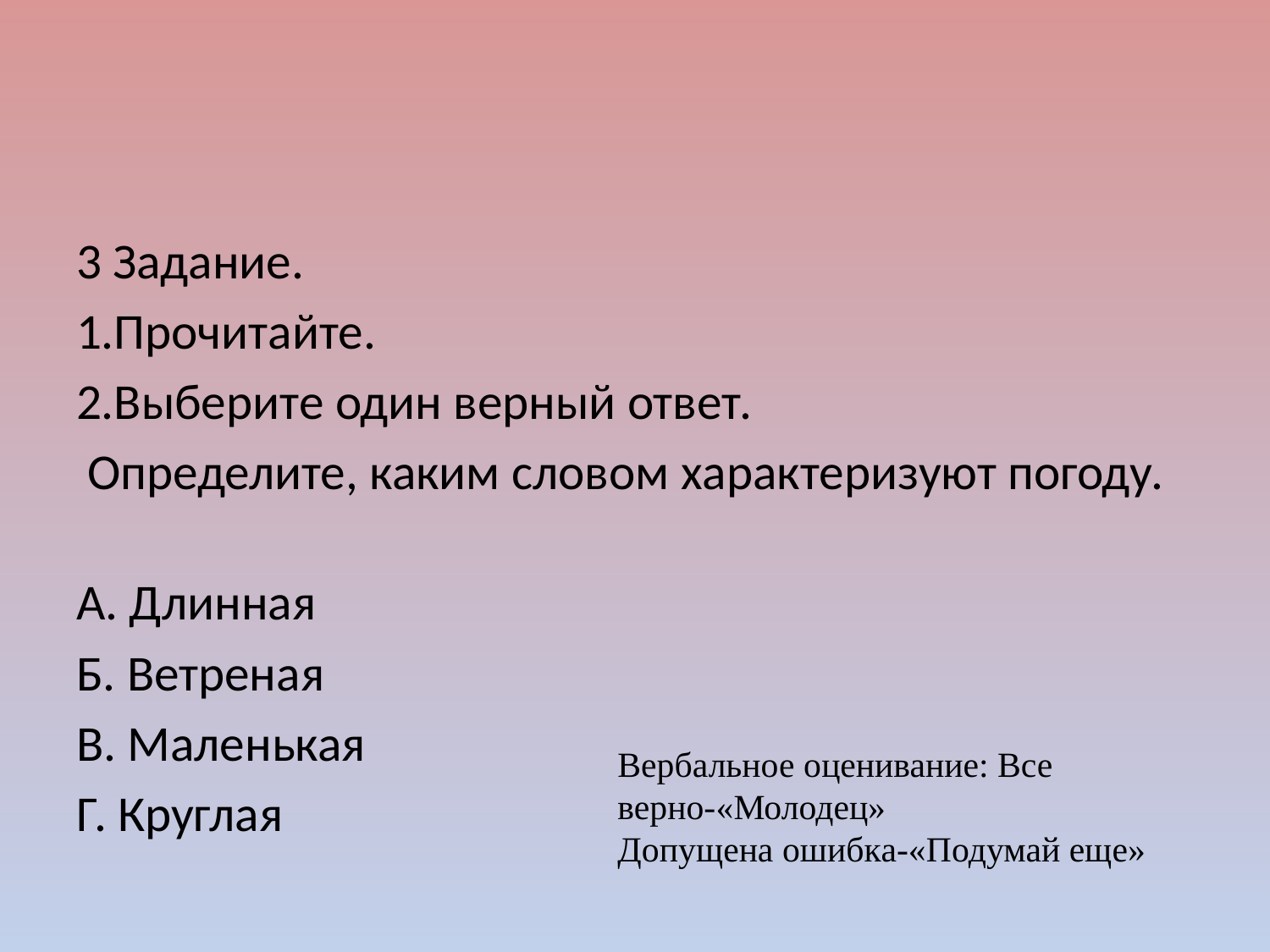

#
3 Задание.
1.Прочитайте.
2.Выберите один верный ответ.
 Определите, каким словом характеризуют погоду.
А. Длинная
Б. Ветреная
В. Маленькая
Г. Круглая
Вербальное оценивание: Все верно-«Молодец»
Допущена ошибка-«Подумай еще»